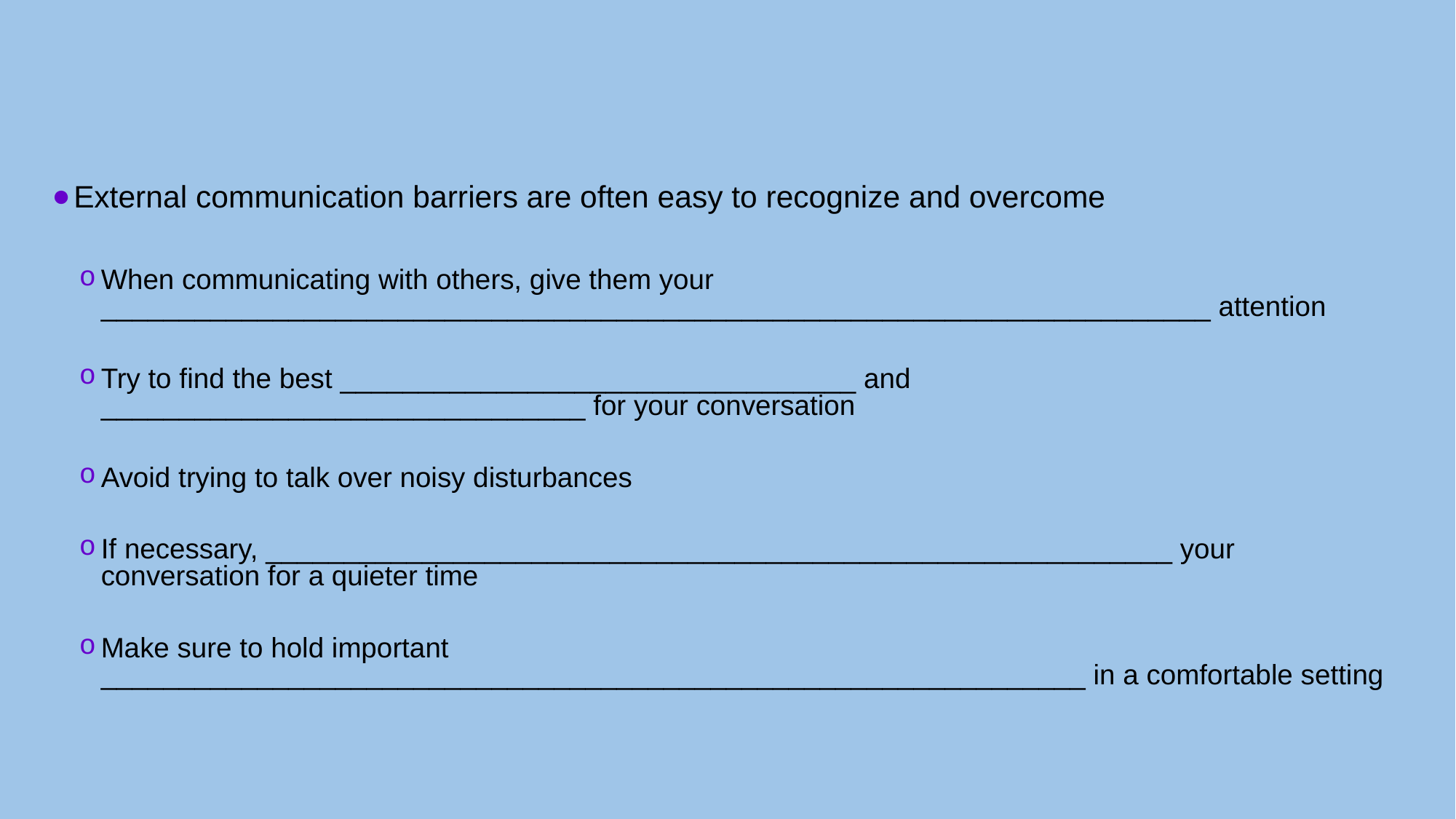

External communication barriers are often easy to recognize and overcome

When communicating with others, give them your _______________________________________________________________________ attention

Try to find the best _________________________________ and _______________________________ for your conversation

Avoid trying to talk over noisy disturbances

If necessary, __________________________________________________________ your conversation for a quieter time

Make sure to hold important _______________________________________________________________ in a comfortable setting